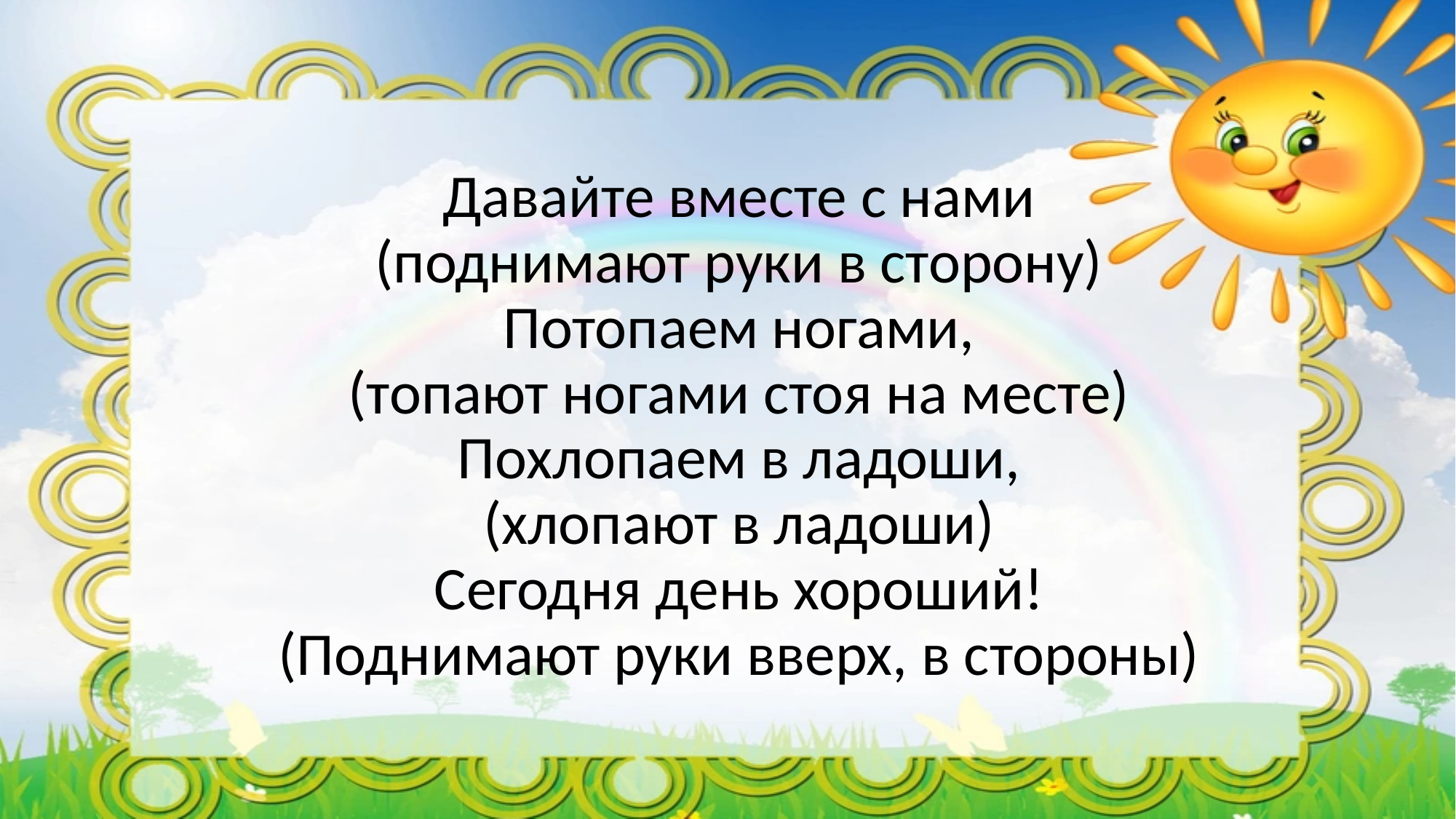

# Давайте вместе с нами (поднимают руки в сторону) Потопаем ногами, (топают ногами стоя на месте) Похлопаем в ладоши, (хлопают в ладоши) Сегодня день хороший! (Поднимают руки вверх, в стороны)